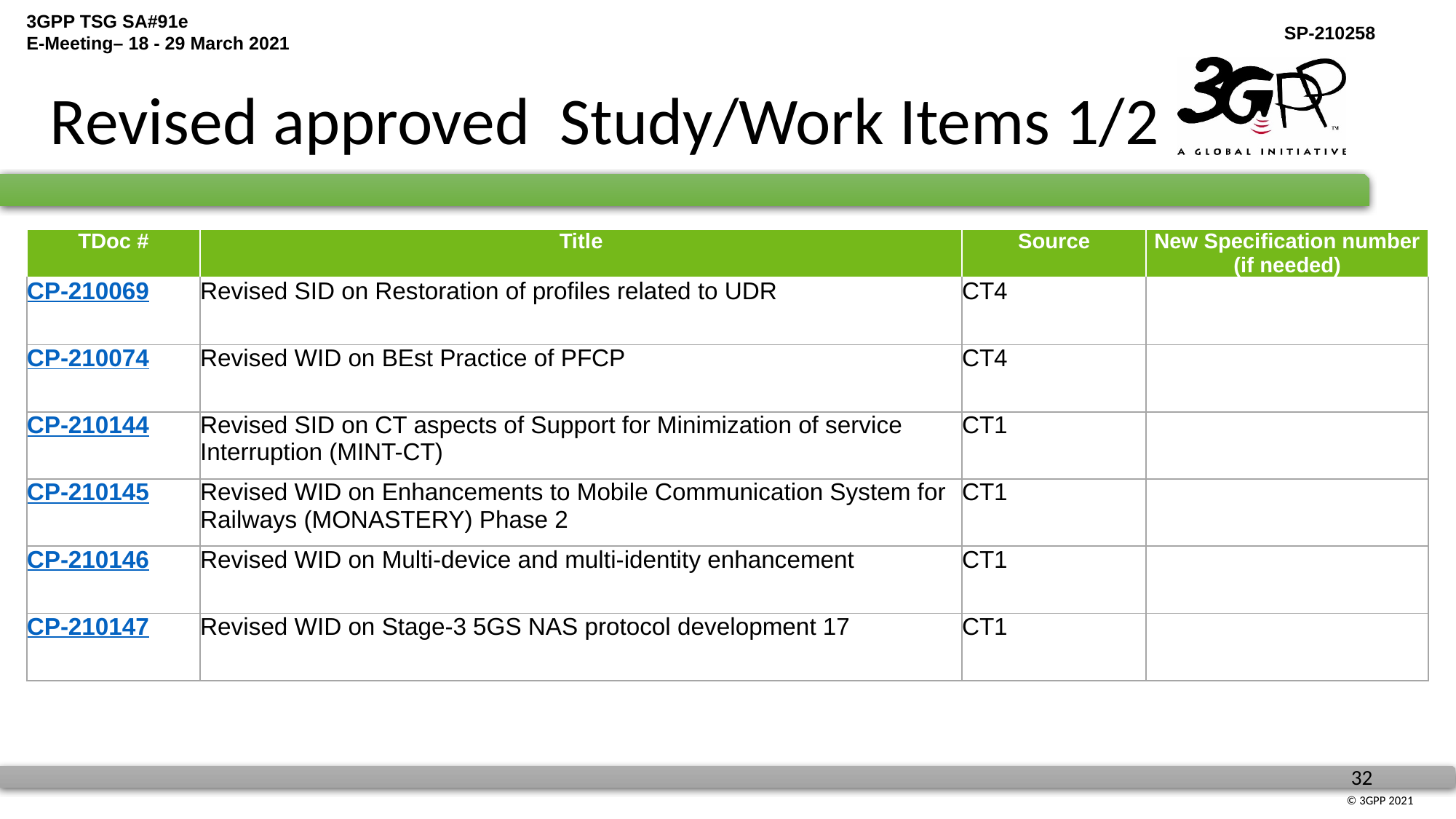

# Revised approved  Study/Work Items 1/2
| TDoc # | Title | Source | New Specification number (if needed) |
| --- | --- | --- | --- |
| CP-210069 | Revised SID on Restoration of profiles related to UDR | CT4 |  |
| CP-210074 | Revised WID on BEst Practice of PFCP | CT4 |  |
| CP-210144 | Revised SID on CT aspects of Support for Minimization of service Interruption (MINT-CT) | CT1 |  |
| CP-210145 | Revised WID on Enhancements to Mobile Communication System for Railways (MONASTERY) Phase 2 | CT1 |  |
| CP-210146 | Revised WID on Multi-device and multi-identity enhancement | CT1 |  |
| CP-210147 | Revised WID on Stage-3 5GS NAS protocol development 17 | CT1 |  |